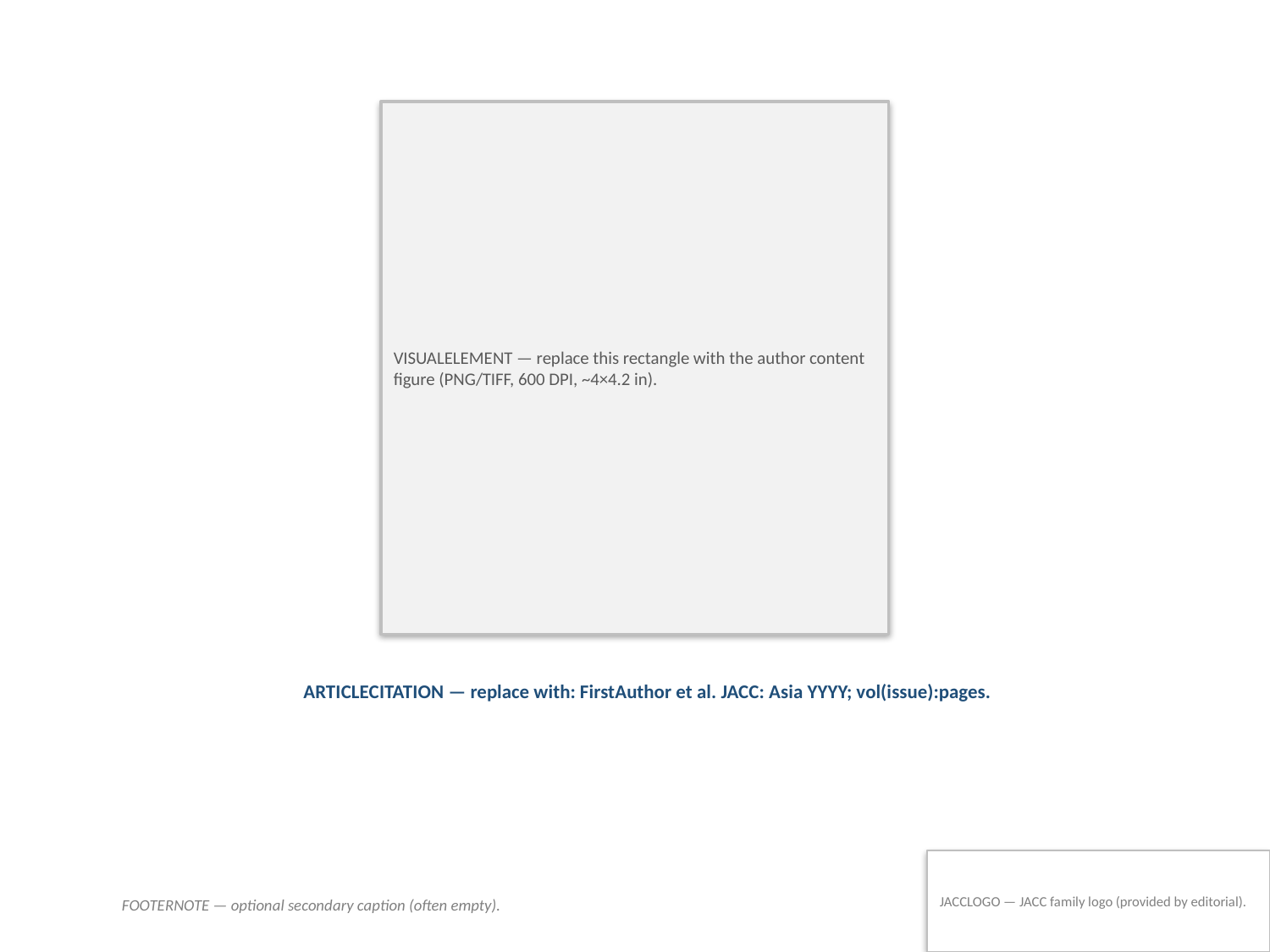

VISUALELEMENT — replace this rectangle with the author content figure (PNG/TIFF, 600 DPI, ~4×4.2 in).
ARTICLECITATION — replace with: FirstAuthor et al. JACC: Asia YYYY; vol(issue):pages.
JACCLOGO — JACC family logo (provided by editorial).
FOOTERNOTE — optional secondary caption (often empty).